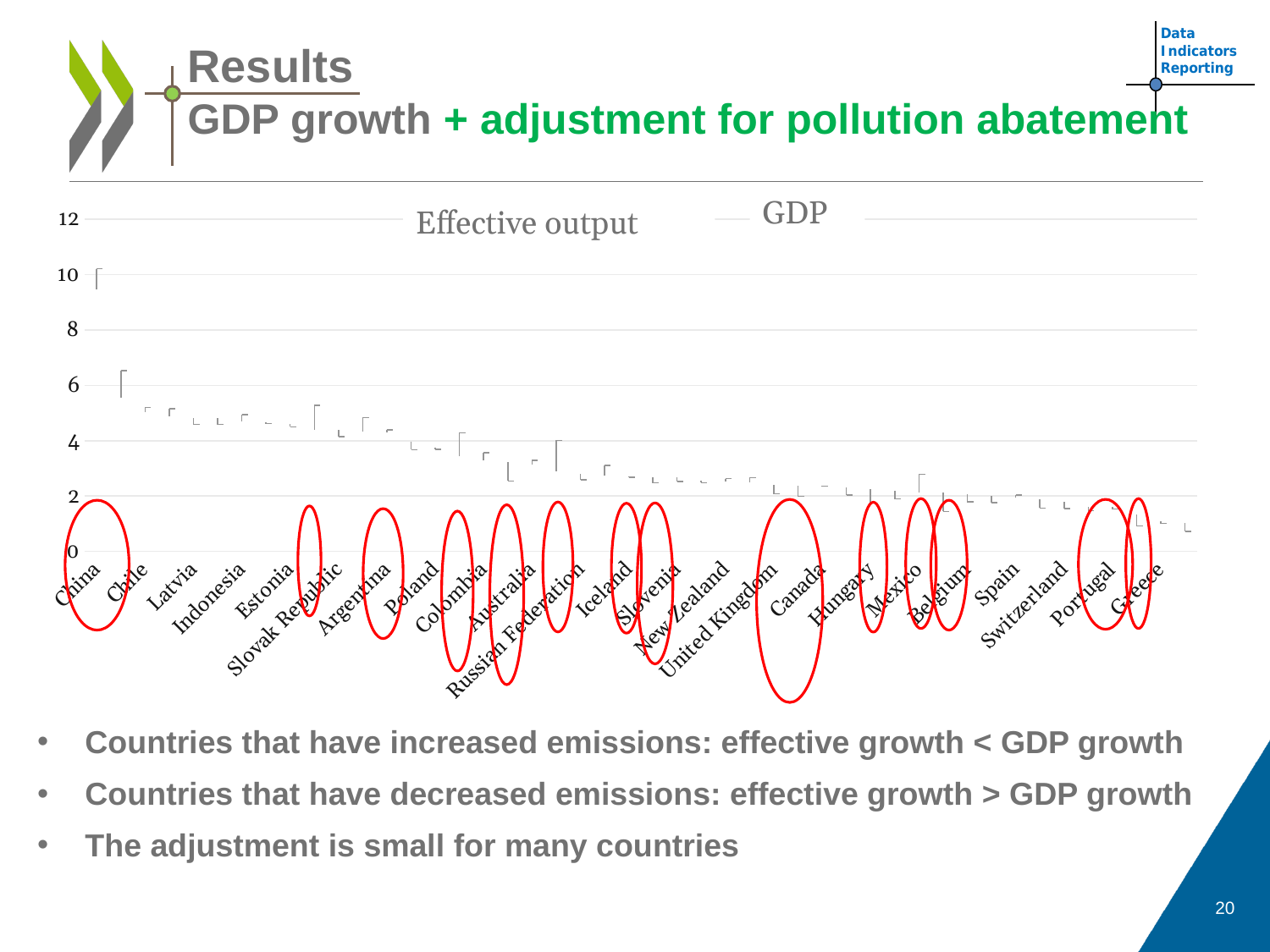

# Results GDP growth + adjustment for pollution abatement

[unsupported chart]

Effective output

Countries that have increased emissions: effective growth < GDP growth
Countries that have decreased emissions: effective growth > GDP growth
The adjustment is small for many countries

20